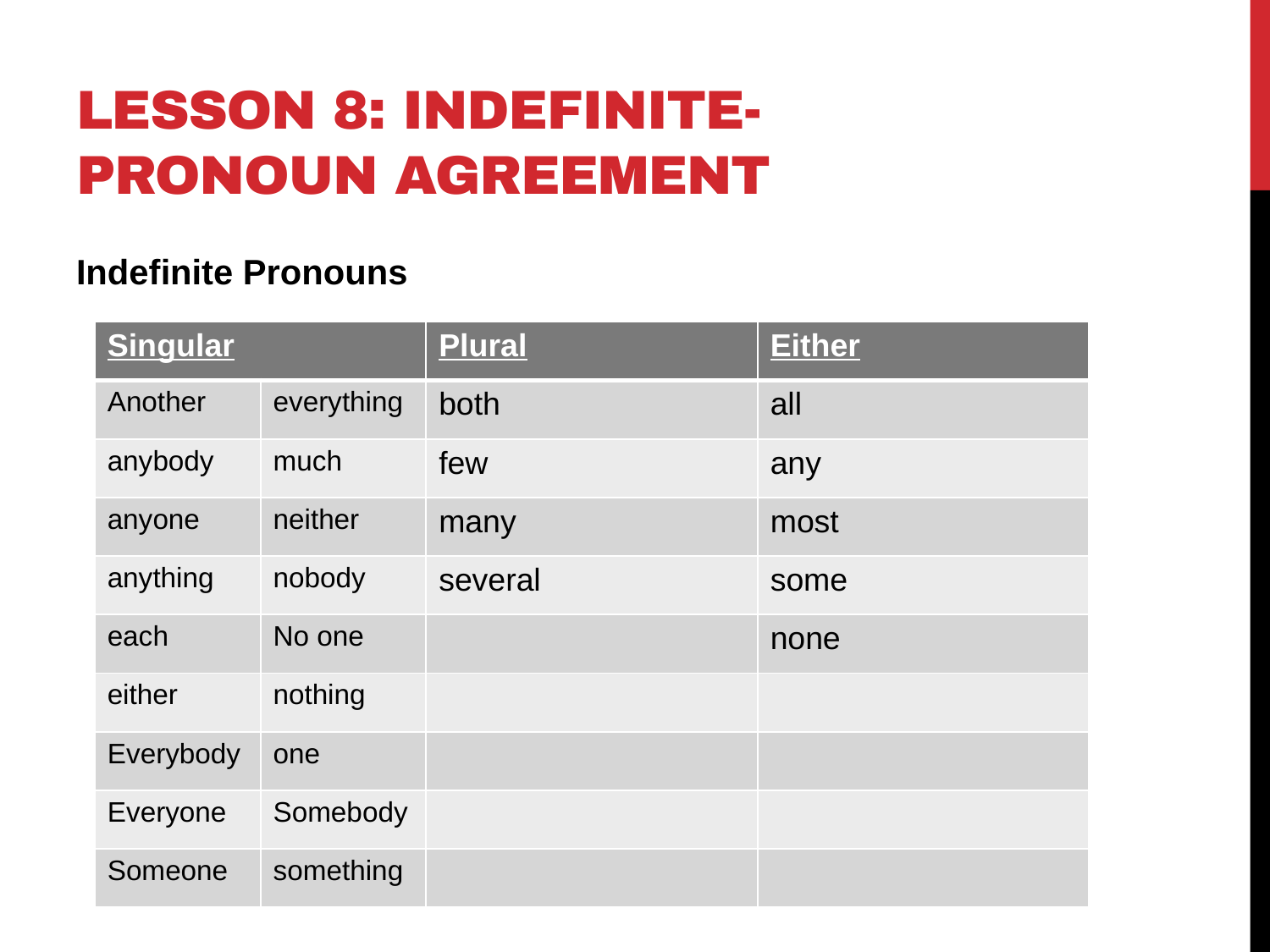

# Lesson 8: Indefinite-Pronoun agreement
Indefinite Pronouns

| Singular |  | Plural | Either |
| --- | --- | --- | --- |
| Another | everything | both | all |
| anybody | much | few | any |
| anyone | neither | many | most |
| anything | nobody | several | some |
| each | No one |  | none |
| either | nothing |  |  |
| Everybody | one |  |  |
| Everyone | Somebody |  |  |
| Someone | something |  |  |